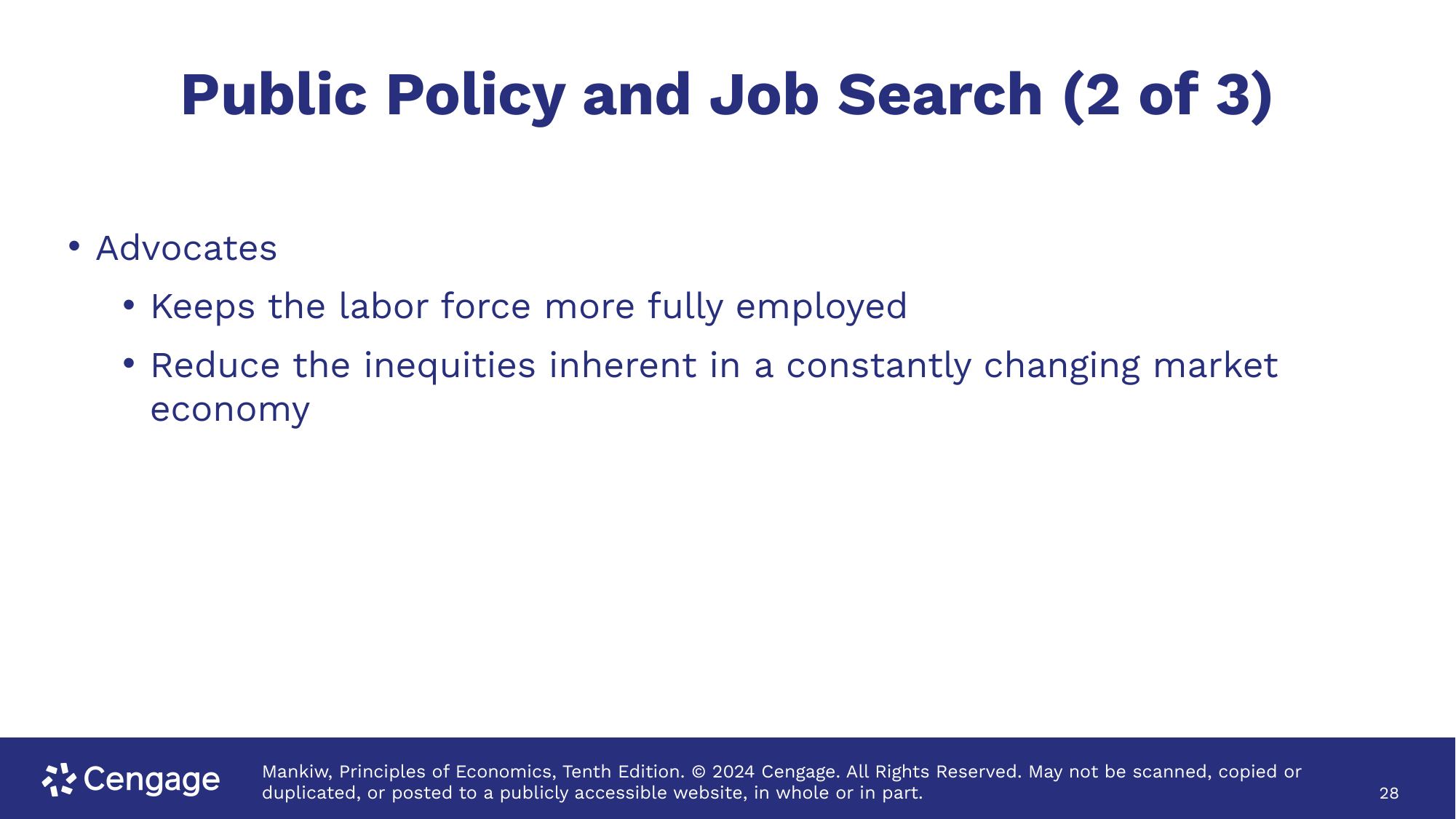

# Public Policy and Job Search (2 of 3)
Advocates
Keeps the labor force more fully employed
Reduce the inequities inherent in a constantly changing market economy